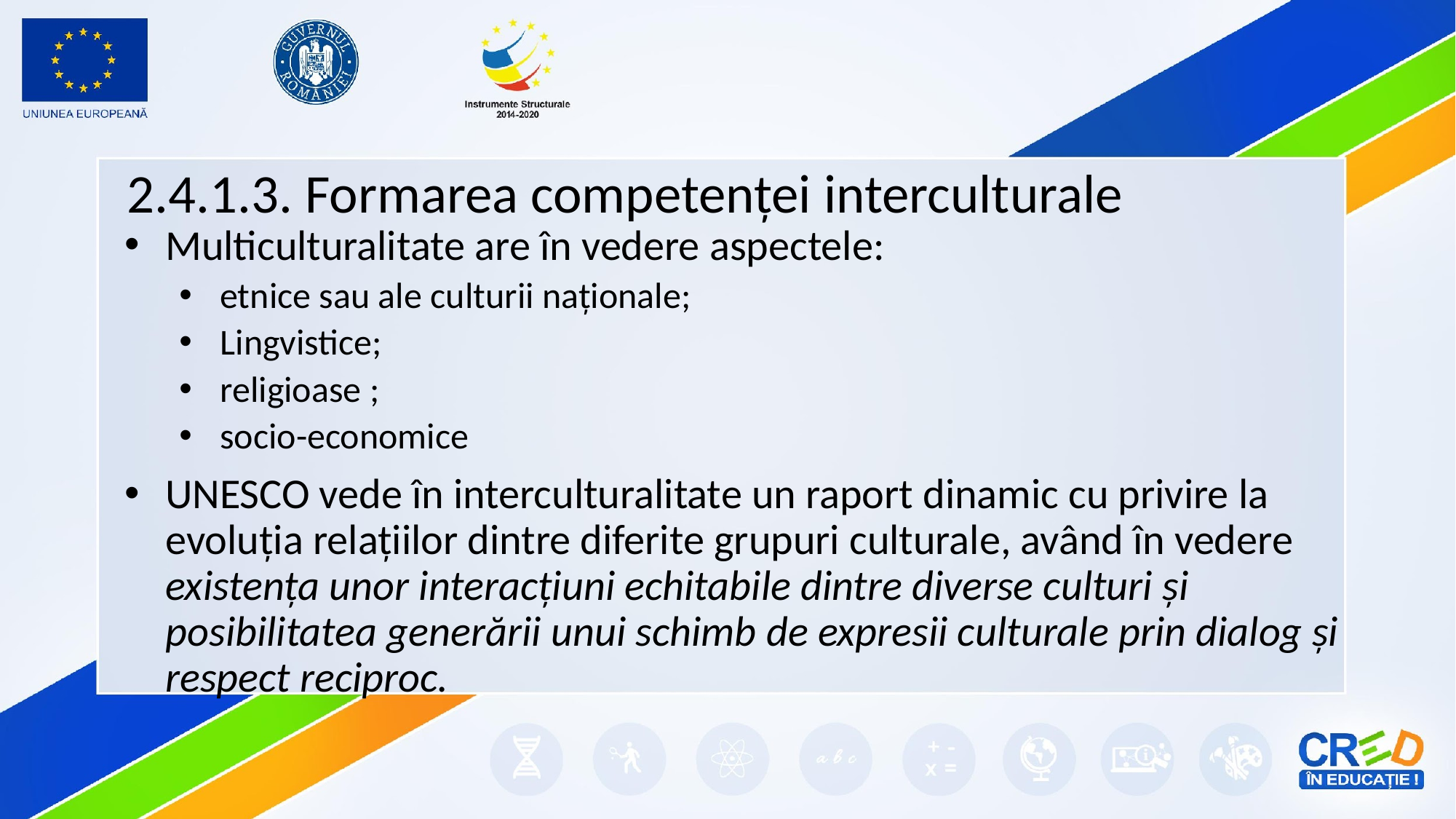

# 2.4.1.3. Formarea competenței interculturale
Multiculturalitate are în vedere aspectele:
etnice sau ale culturii naționale;
Lingvistice;
religioase ;
socio-economice
UNESCO vede în interculturalitate un raport dinamic cu privire la evoluția relațiilor dintre diferite grupuri culturale, având în vedere existența unor interacțiuni echitabile dintre diverse culturi și posibilitatea generării unui schimb de expresii culturale prin dialog și respect reciproc.